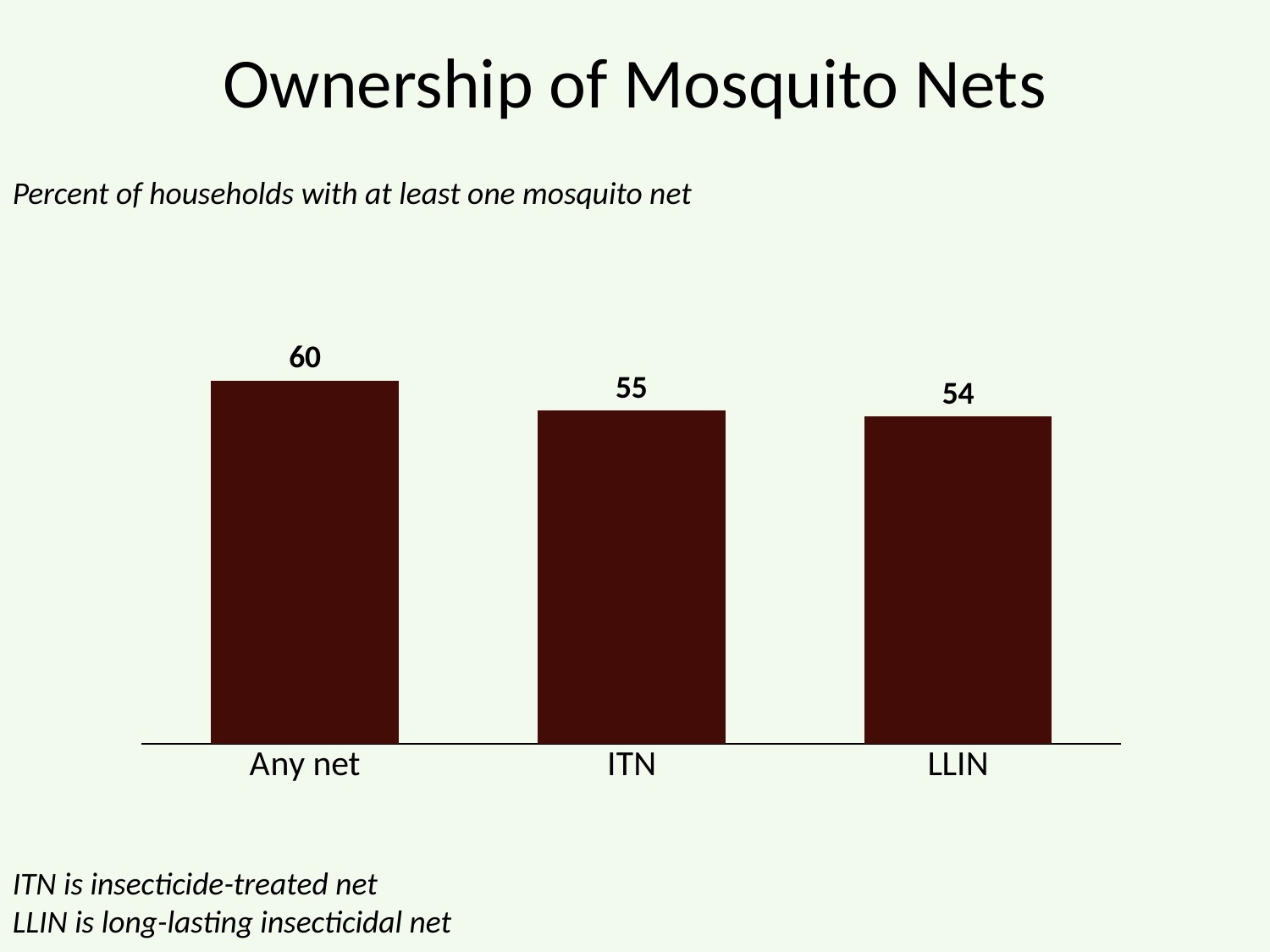

# Ownership of Mosquito Nets
Percent of households with at least one mosquito net

### Chart

| Category |  |
|---|---|
| Any net | 60.0 |
| ITN | 55.0 |
| LLIN | 54.0 |
ITN is insecticide-treated net
LLIN is long-lasting insecticidal net